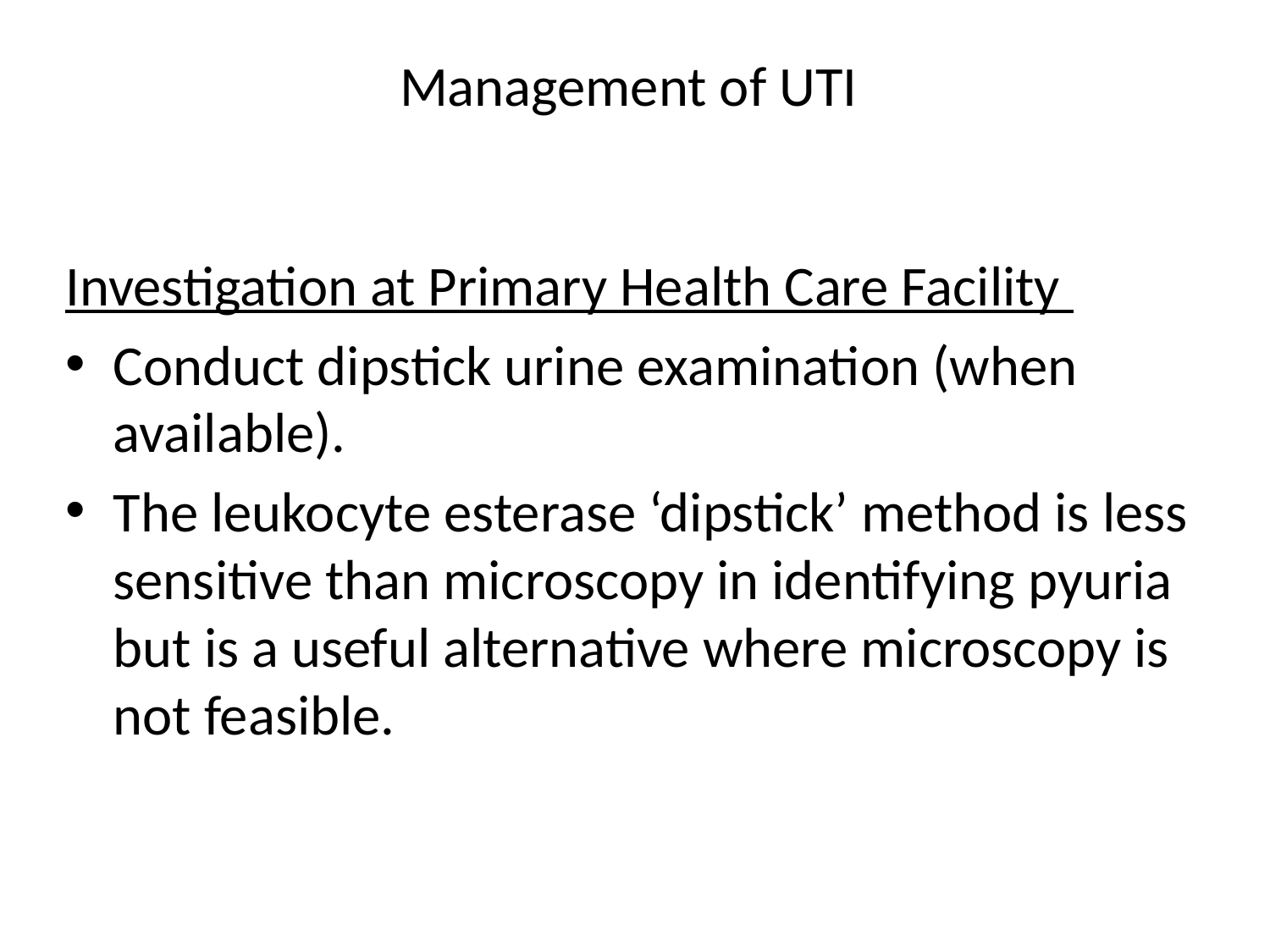

# Management of UTI
Investigation at Primary Health Care Facility
Conduct dipstick urine examination (when available).
The leukocyte esterase ‘dipstick’ method is less sensitive than microscopy in identifying pyuria but is a useful alternative where microscopy is not feasible.